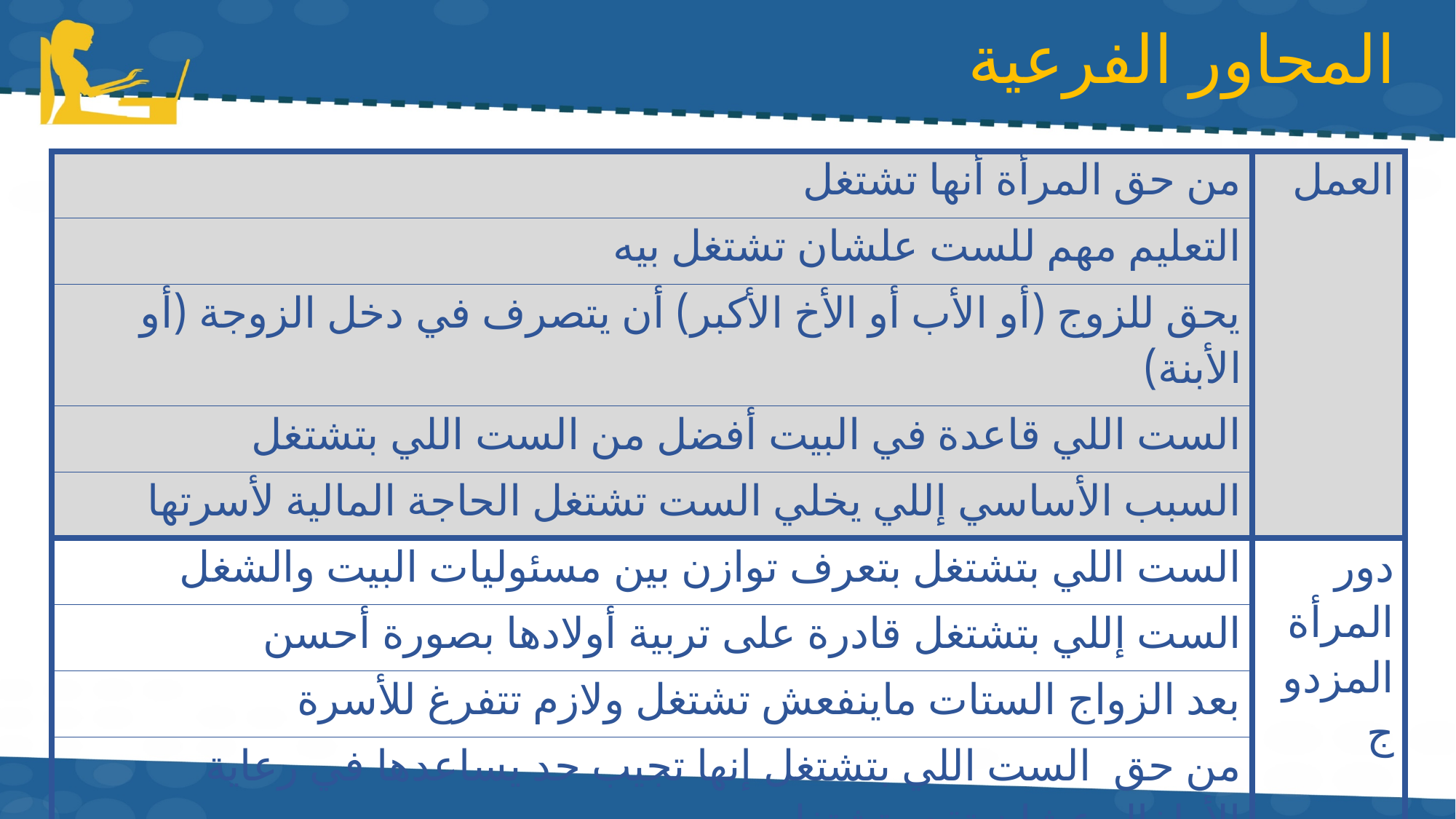

# المحاور الفرعية
| من حق المرأة أنها تشتغل | العمل |
| --- | --- |
| التعليم مهم للست علشان تشتغل بيه |  |
| يحق للزوج (أو الأب أو الأخ الأكبر) أن يتصرف في دخل الزوجة (أو الأبنة) |  |
| الست اللي قاعدة في البيت أفضل من الست اللي بتشتغل |  |
| السبب الأساسي إللي يخلي الست تشتغل الحاجة المالية لأسرتها |  |
| الست اللي بتشتغل بتعرف توازن بين مسئوليات البيت والشغل | دور المرأة المزدوج |
| الست إللي بتشتغل قادرة على تربية أولادها بصورة أحسن | المرأة |
| بعد الزواج الستات ماينفعش تشتغل ولازم تتفرغ للأسرة | المزدوج |
| من حق الست اللي بتشتغل إنها تجيب حد يساعدها في رعاية الأطفال عشان تقدر تشتغل |  |
| رعاية الاطفال مسئولية الستات بس |  |